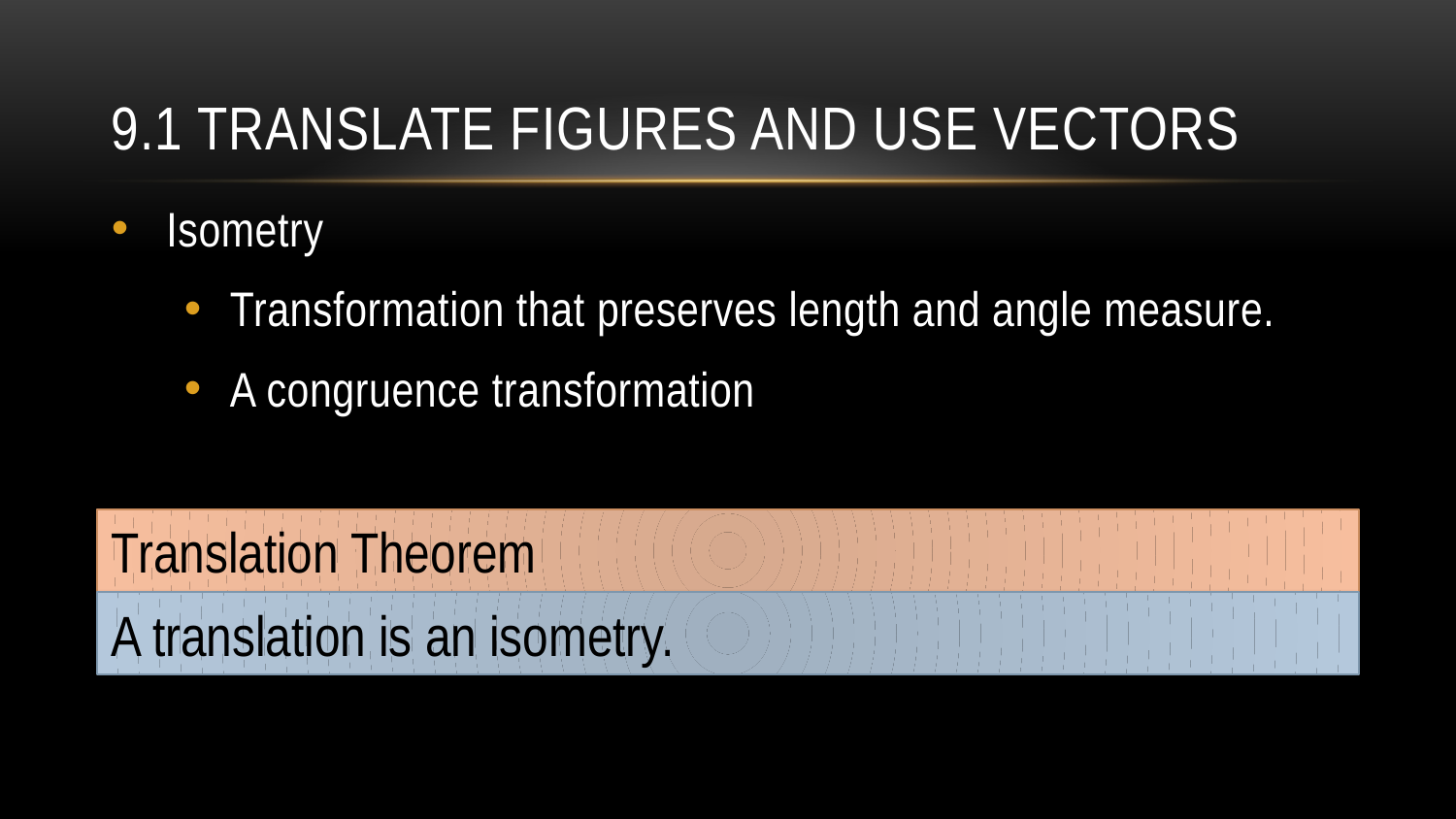

# 9.1 Translate Figures and Use Vectors
Isometry
Transformation that preserves length and angle measure.
A congruence transformation
Translation Theorem
A translation is an isometry.